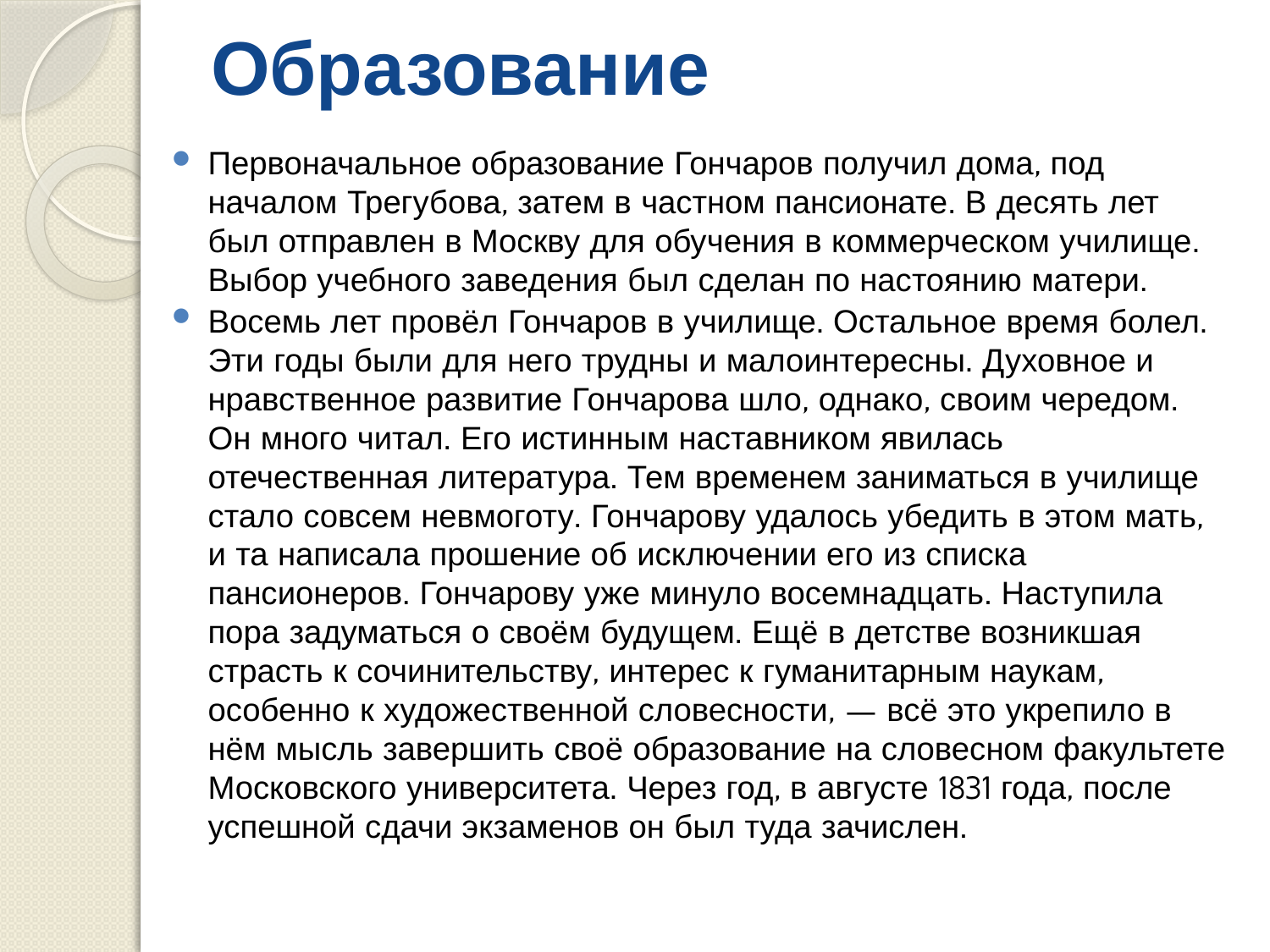

# Образование

Первоначальное образование Гончаров получил дома, под началом Трегубова, затем в частном пансионате. В десять лет был отправлен в Москву для обучения в коммерческом училище. Выбор учебного заведения был сделан по настоянию матери.
Восемь лет провёл Гончаров в училище. Остальное время болел. Эти годы были для него трудны и малоинтересны. Духовное и нравственное развитие Гончарова шло, однако, своим чередом. Он много читал. Его истинным наставником явилась отечественная литература. Тем временем заниматься в училище стало совсем невмоготу. Гончарову удалось убедить в этом мать, и та написала прошение об исключении его из списка пансионеров. Гончарову уже минуло восемнадцать. Наступила пора задуматься о своём будущем. Ещё в детстве возникшая страсть к сочинительству, интерес к гуманитарным наукам, особенно к художественной словесности, — всё это укрепило в нём мысль завершить своё образование на словесном факультете Московского университета. Через год, в августе 1831 года, после успешной сдачи экзаменов он был туда зачислен.